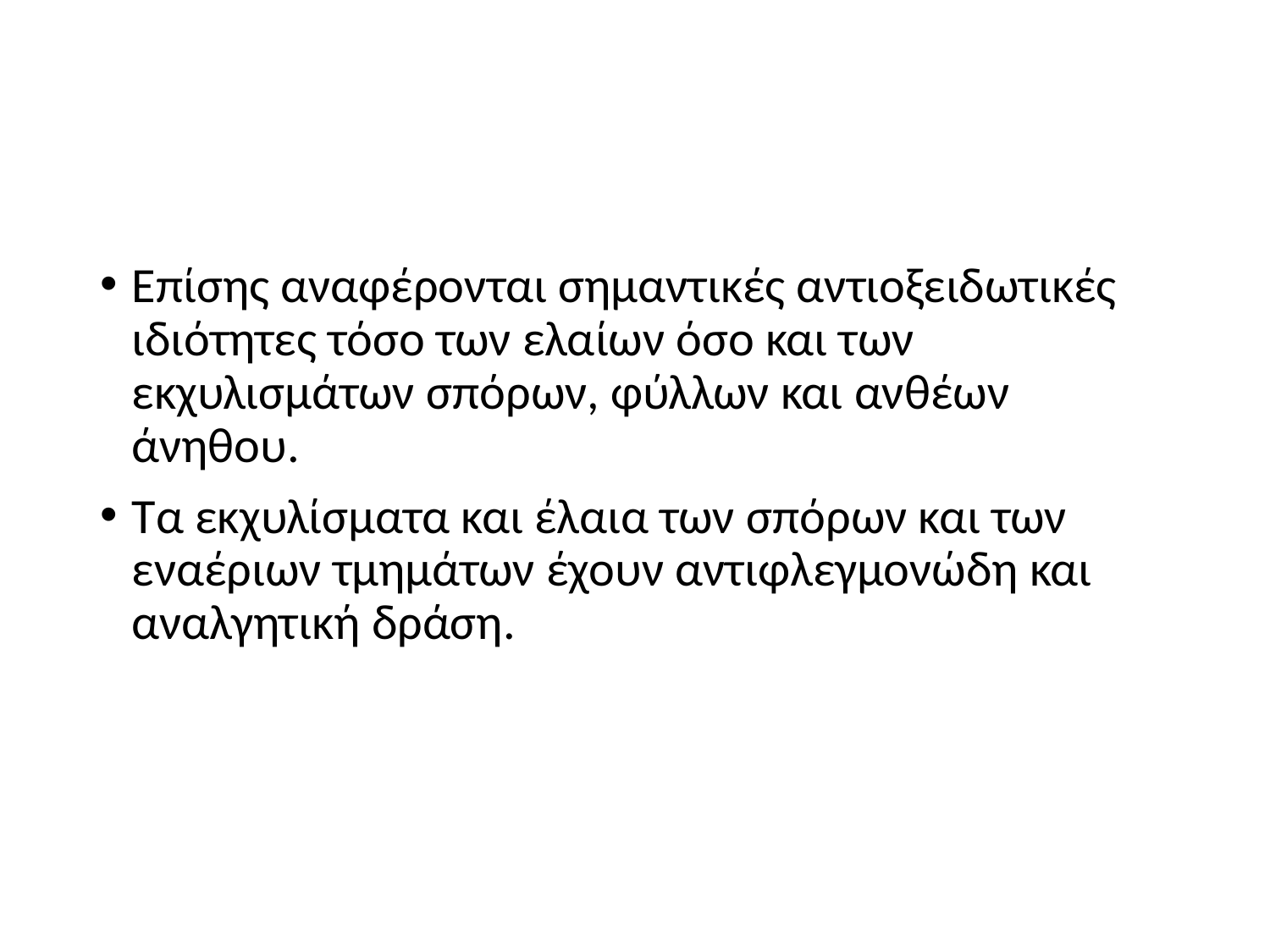

#
Επίσης αναφέρονται σημαντικές αντιοξειδωτικές ιδιότητες τόσο των ελαίων όσο και των εκχυλισμάτων σπόρων, φύλλων και ανθέων άνηθου.
Τα εκχυλίσματα και έλαια των σπόρων και των εναέριων τμημάτων έχουν αντιφλεγμονώδη και αναλγητική δράση.